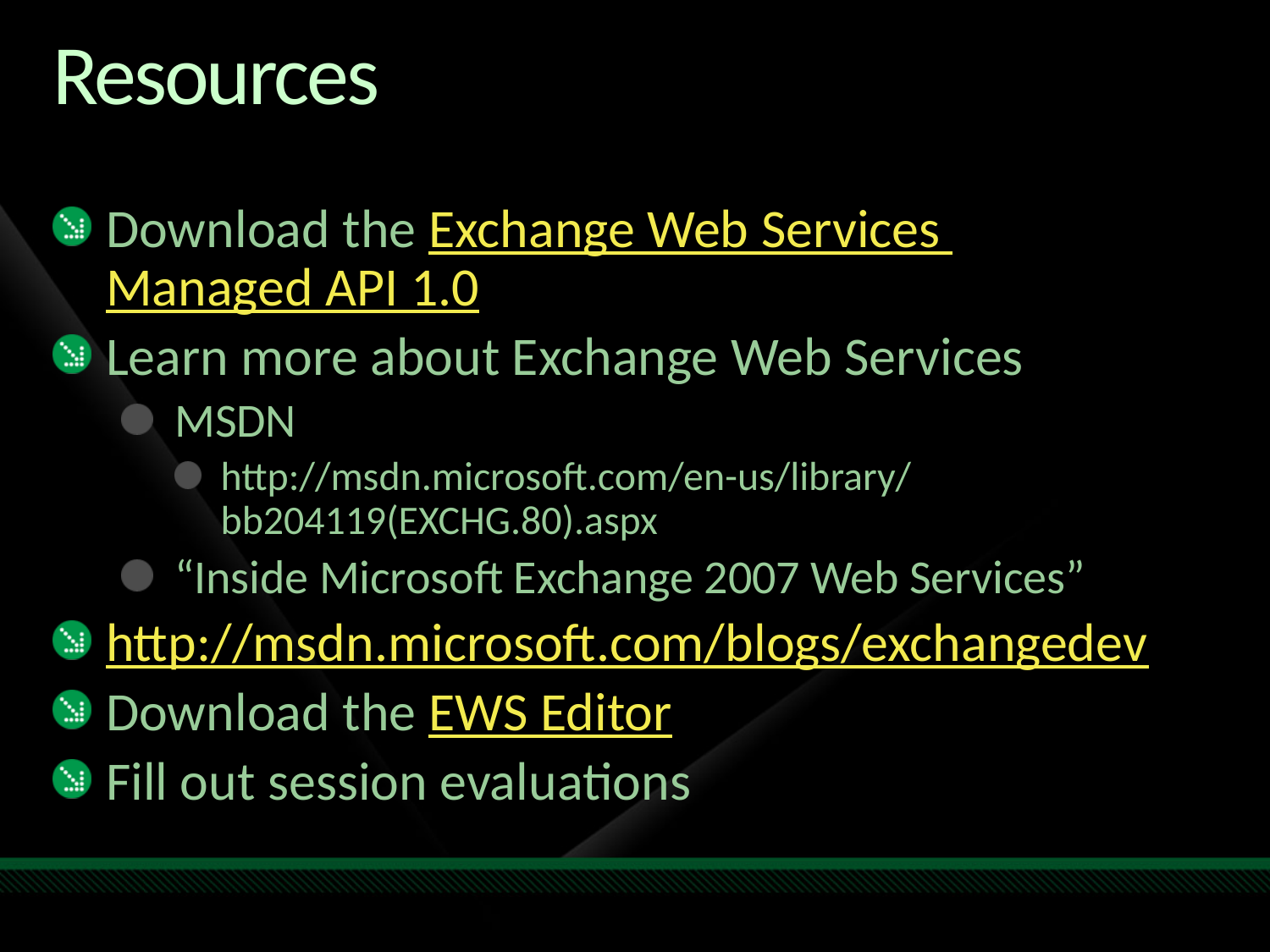

# Resources
Download the Exchange Web Services Managed API 1.0
Learn more about Exchange Web Services
MSDN
http://msdn.microsoft.com/en-us/library/bb204119(EXCHG.80).aspx
“Inside Microsoft Exchange 2007 Web Services”
http://msdn.microsoft.com/blogs/exchangedev
Download the EWS Editor
Fill out session evaluations